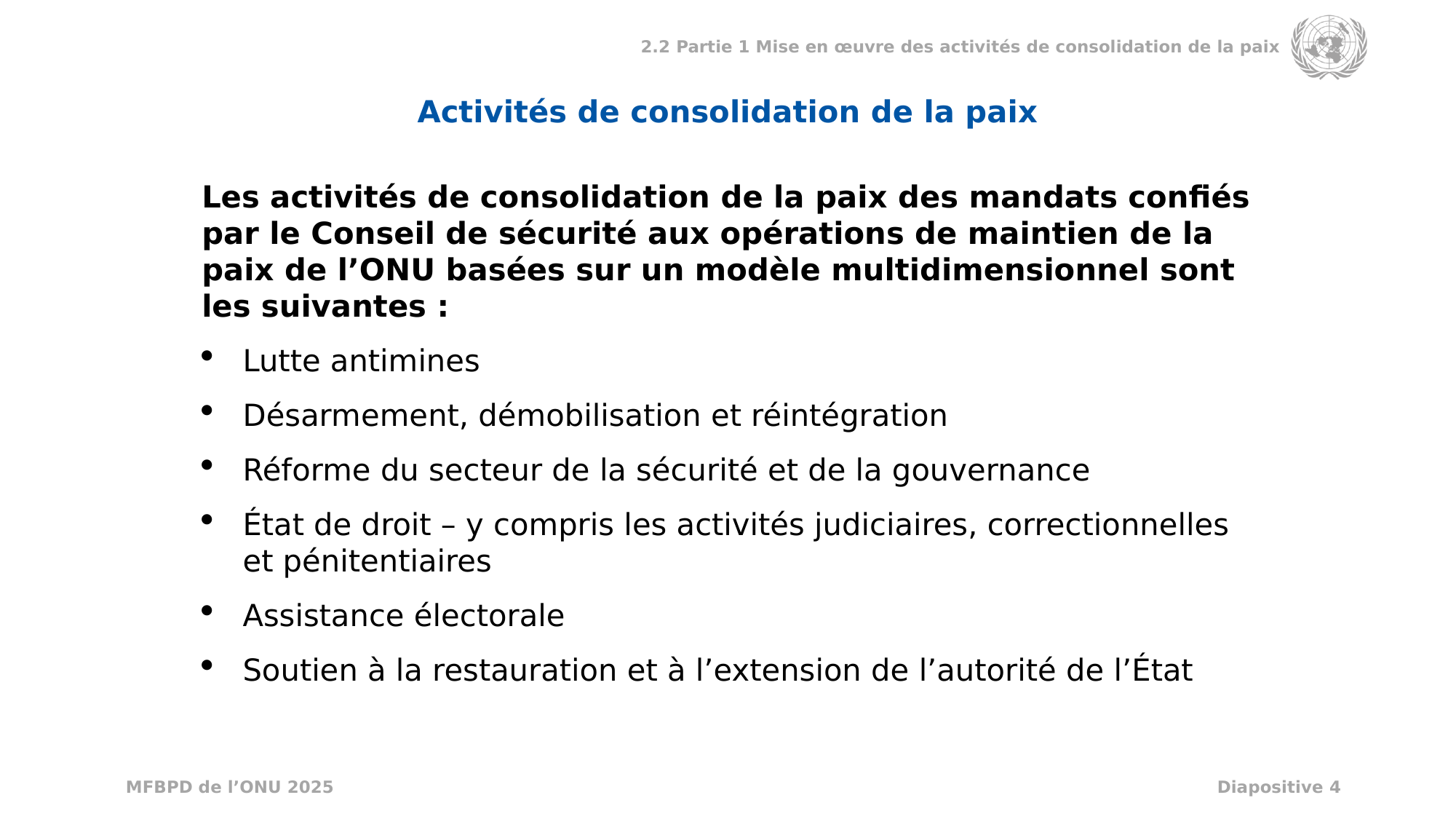

Activités de consolidation de la paix
Les activités de consolidation de la paix des mandats confiés par le Conseil de sécurité aux opérations de maintien de la paix de l’ONU basées sur un modèle multidimensionnel sont les suivantes :
Lutte antimines
Désarmement, démobilisation et réintégration
Réforme du secteur de la sécurité et de la gouvernance
État de droit – y compris les activités judiciaires, correctionnelles et pénitentiaires
Assistance électorale
Soutien à la restauration et à l’extension de l’autorité de l’État